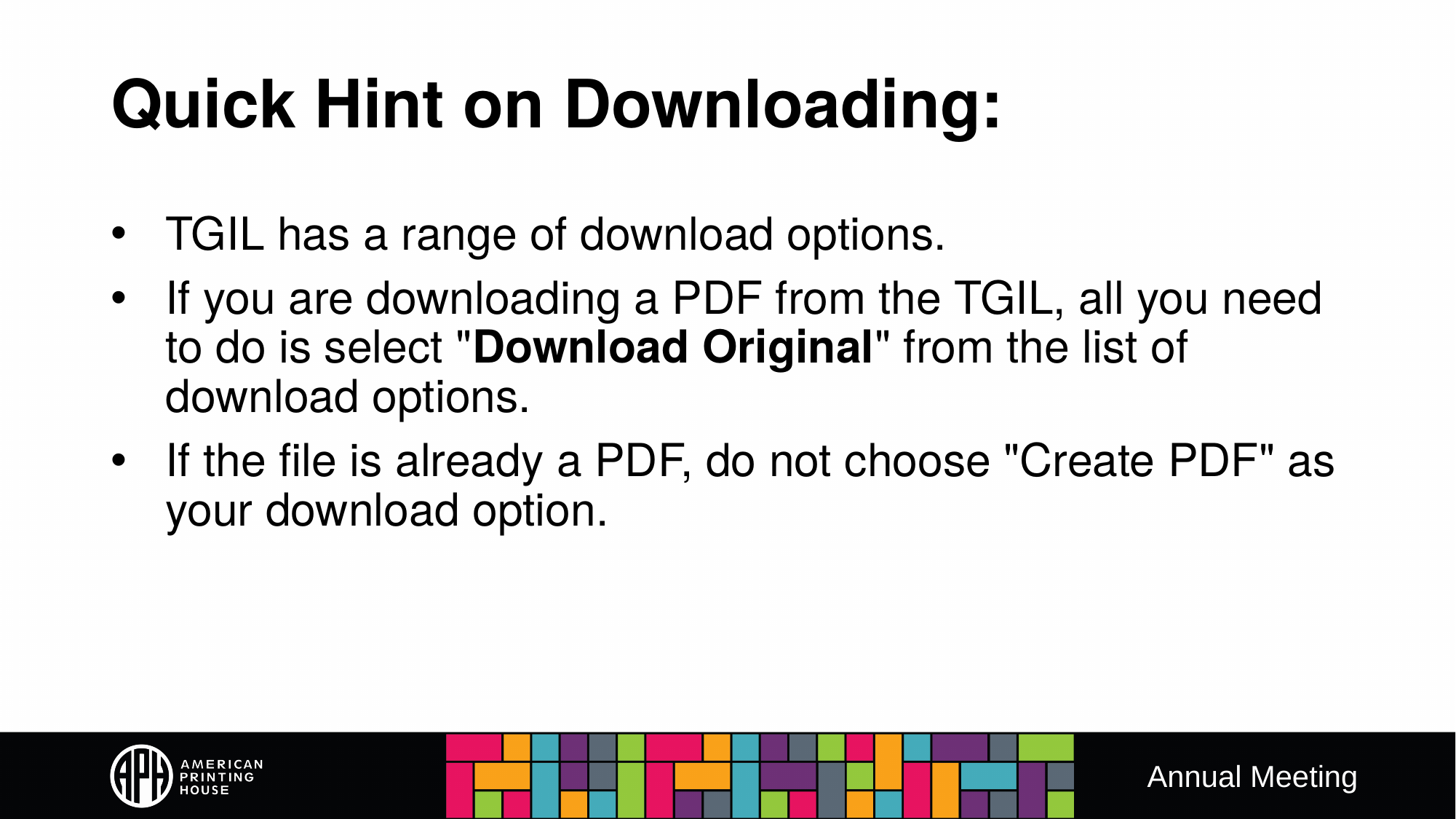

# Quick Hint on Downloading:
TGIL has a range of download options.
If you are downloading a PDF from the TGIL, all you need to do is select "Download Original" from the list of download options.
If the file is already a PDF, do not choose "Create PDF" as your download option.